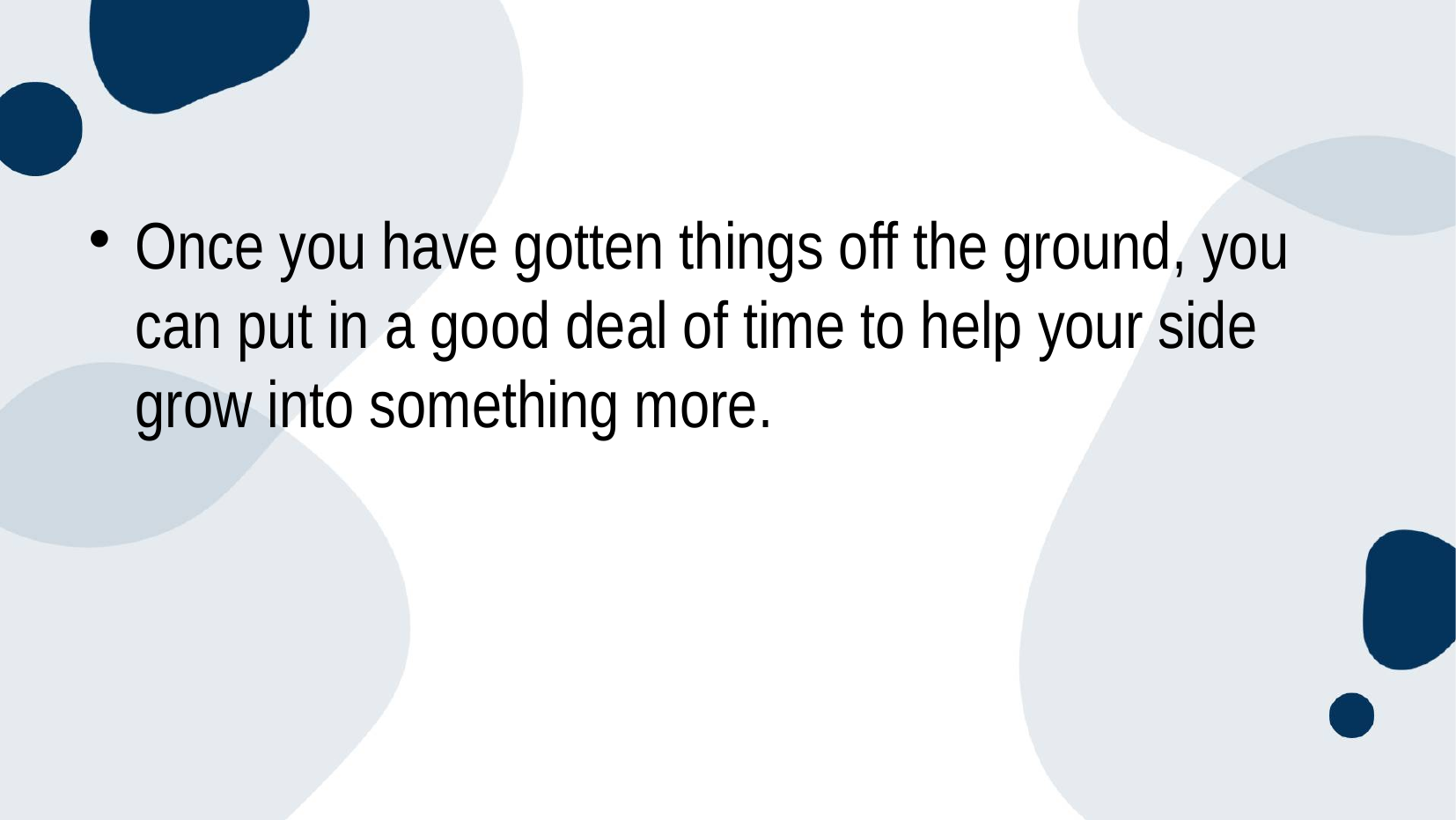

#
Once you have gotten things off the ground, you can put in a good deal of time to help your side grow into something more.